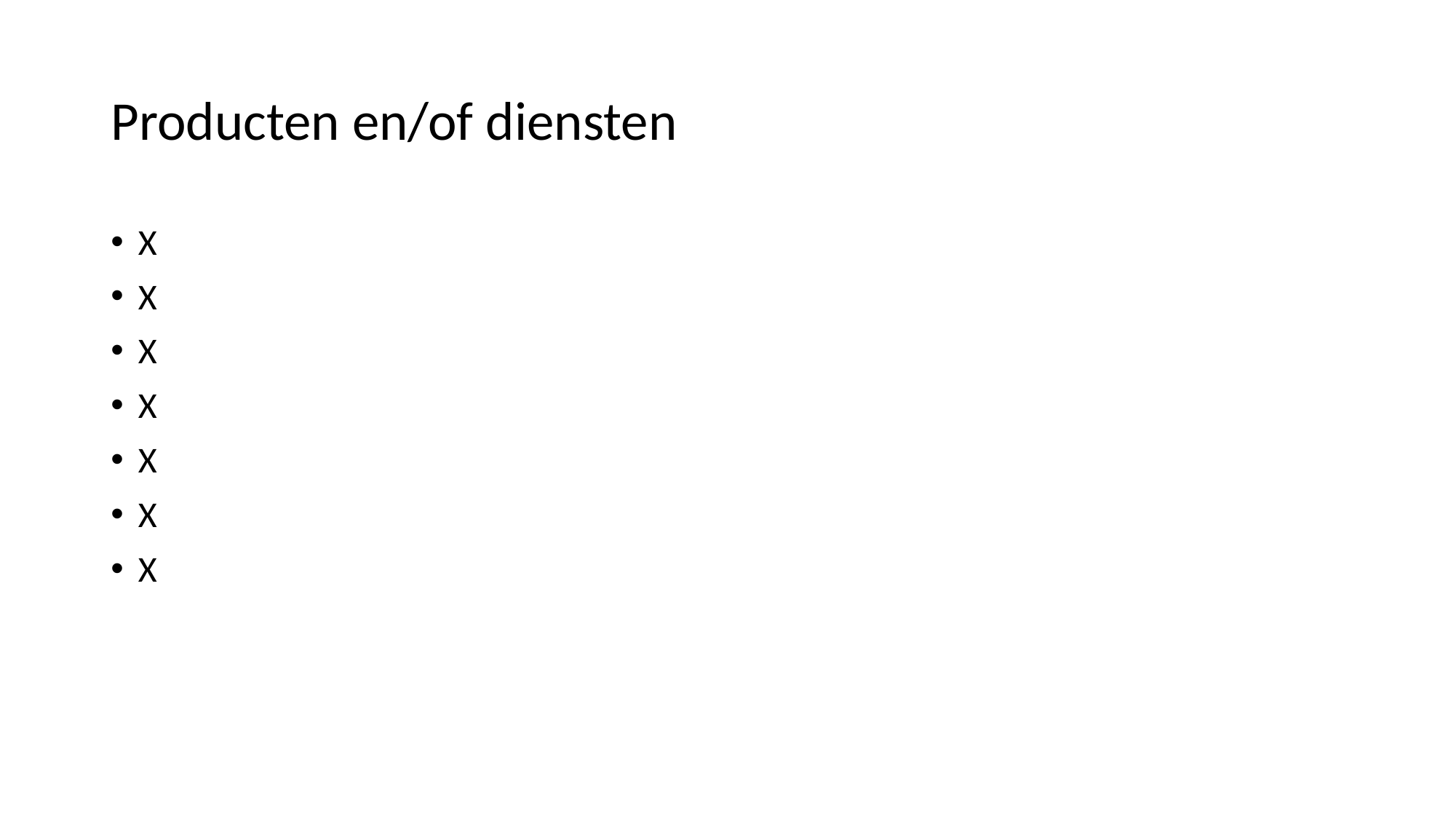

# Producten en/of diensten
X
X
X
X
X
X
X